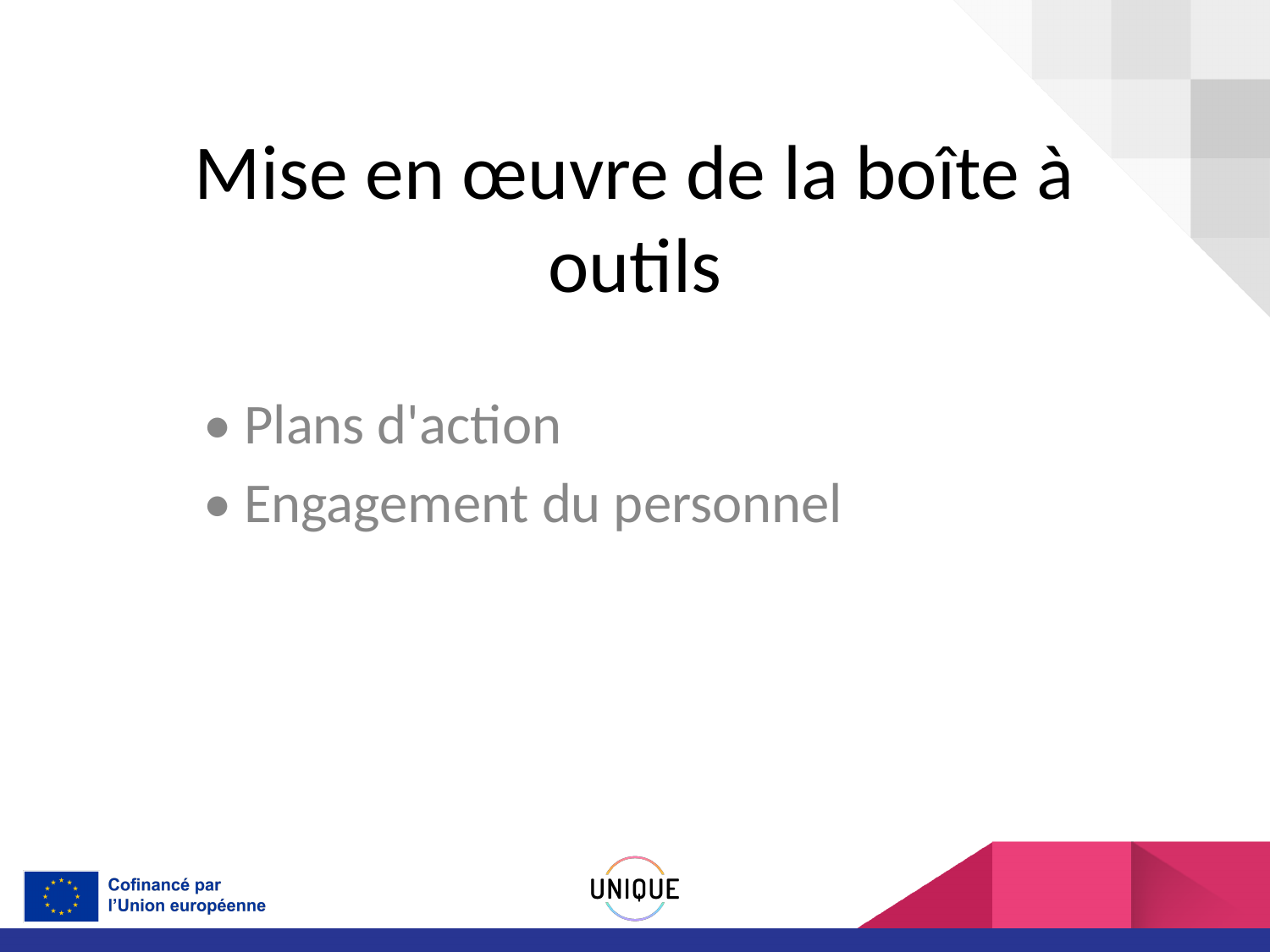

# Mise en œuvre de la boîte à outils
• Plans d'action
• Engagement du personnel